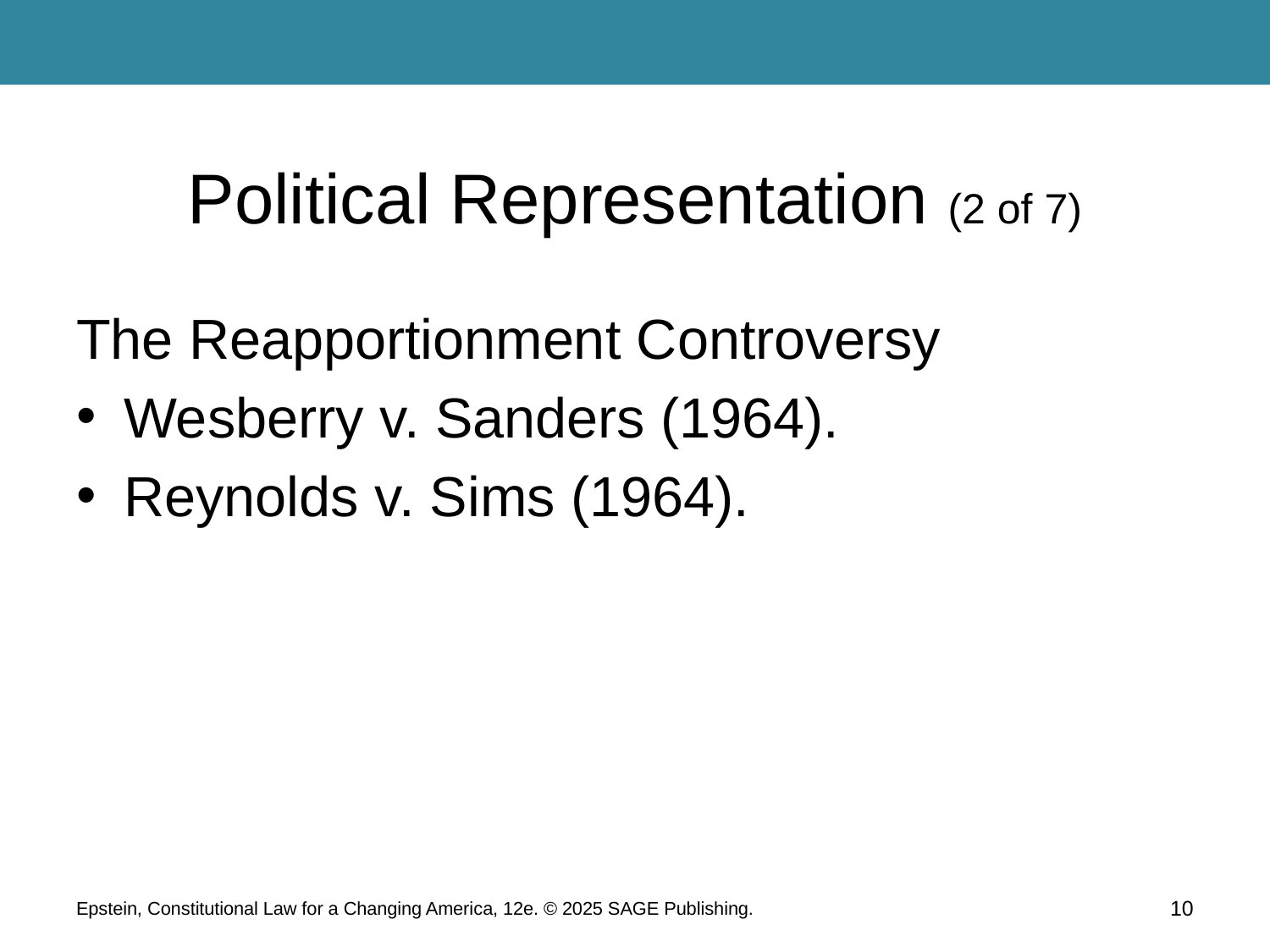

# Political Representation (2 of 7)
The Reapportionment Controversy
Wesberry v. Sanders (1964).
Reynolds v. Sims (1964).
Epstein, Constitutional Law for a Changing America, 12e. © 2025 SAGE Publishing.
10